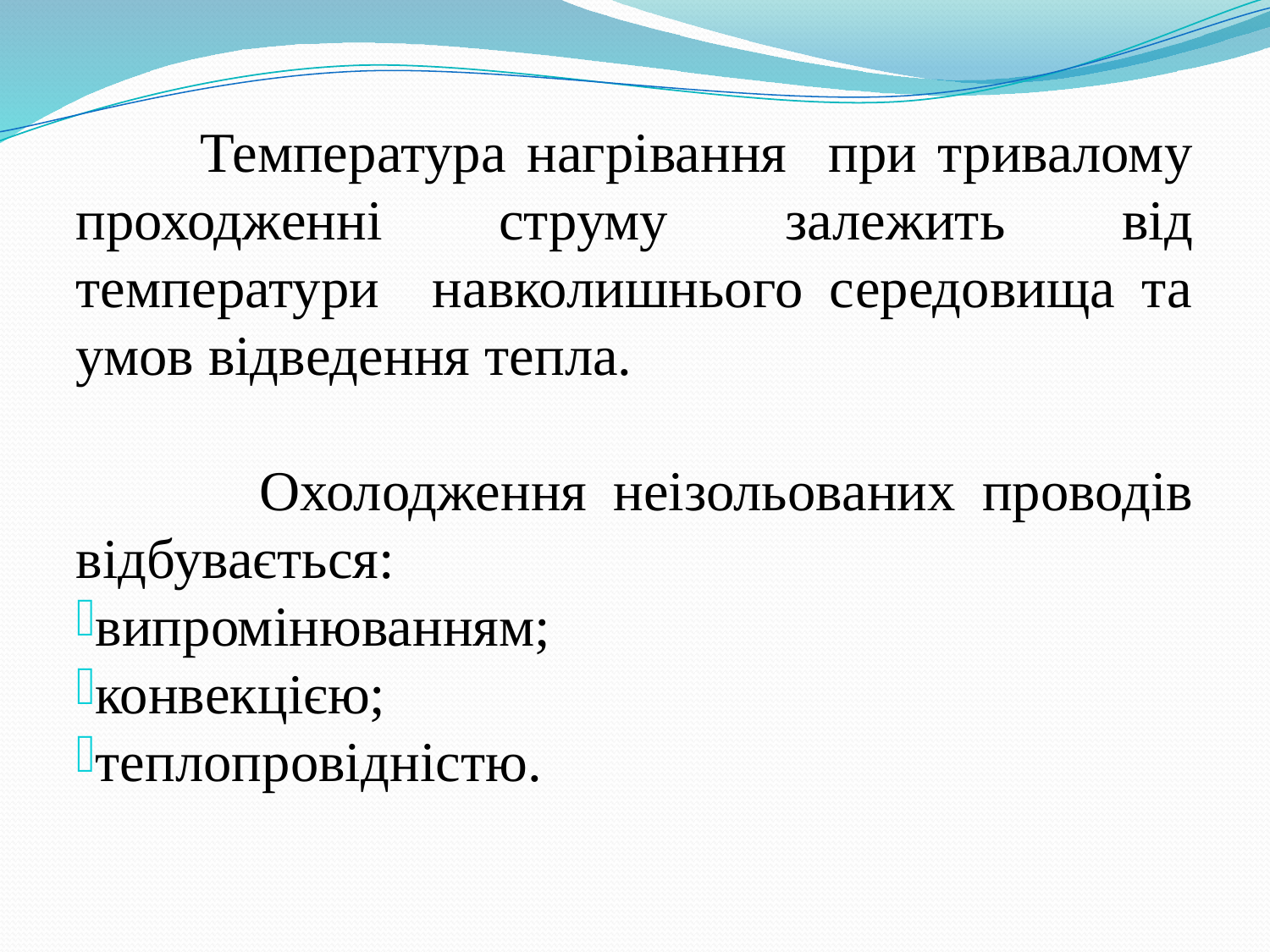

Температура нагрівання  при тривалому проходженні струму залежить від температури  навколишнього середовища та умов відведення тепла.

       Охолодження неізольованих проводів відбувається:
випромінюванням;
конвекцією;
теплопровідністю.